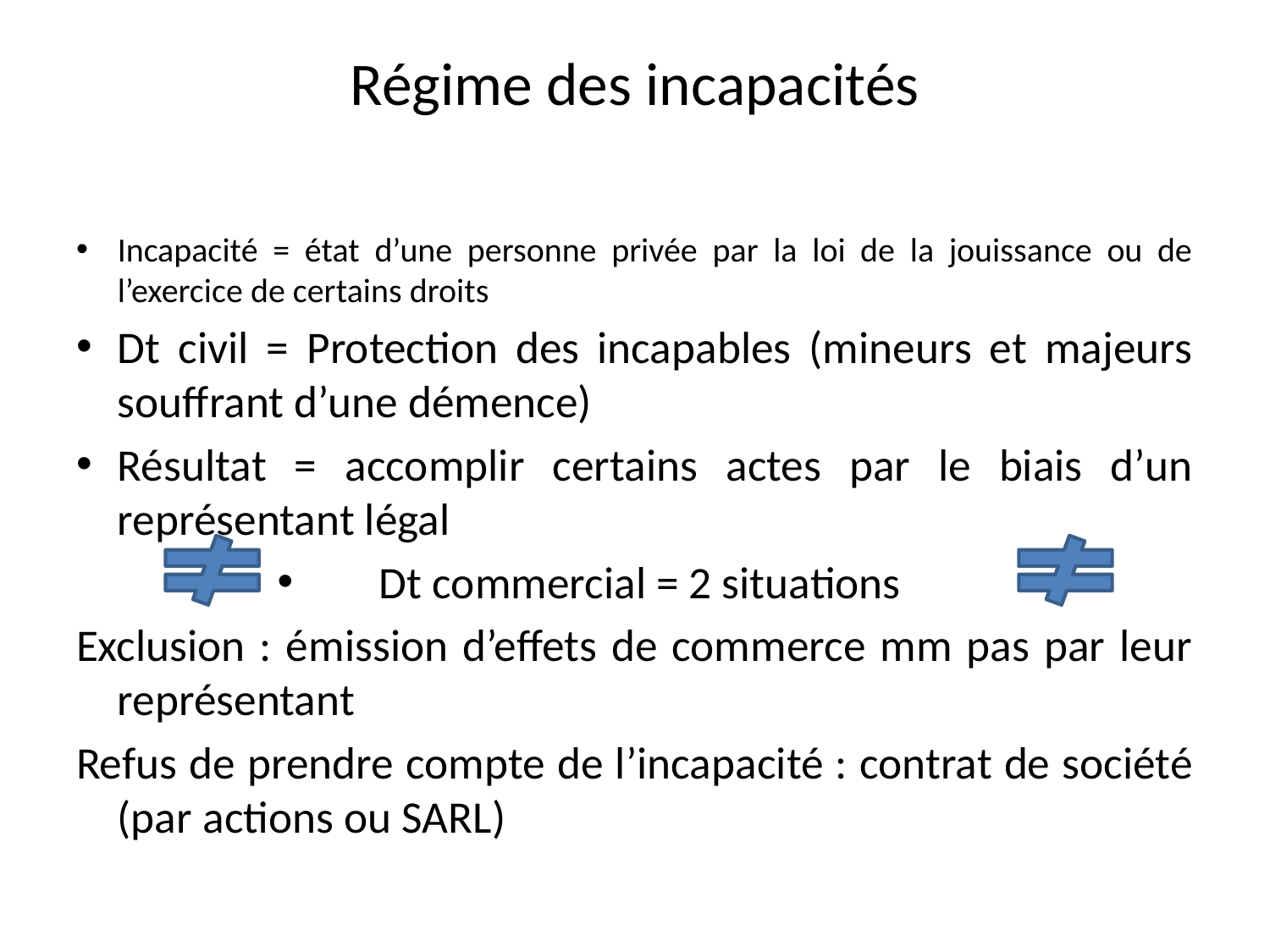

# Régime des incapacités
Incapacité = état d’une personne privée par la loi de la jouissance ou de l’exercice de certains droits
Dt civil = Protection des incapables (mineurs et majeurs souffrant d’une démence)
Résultat = accomplir certains actes par le biais d’un représentant légal
Dt commercial = 2 situations
Exclusion : émission d’effets de commerce mm pas par leur représentant
Refus de prendre compte de l’incapacité : contrat de société (par actions ou SARL)